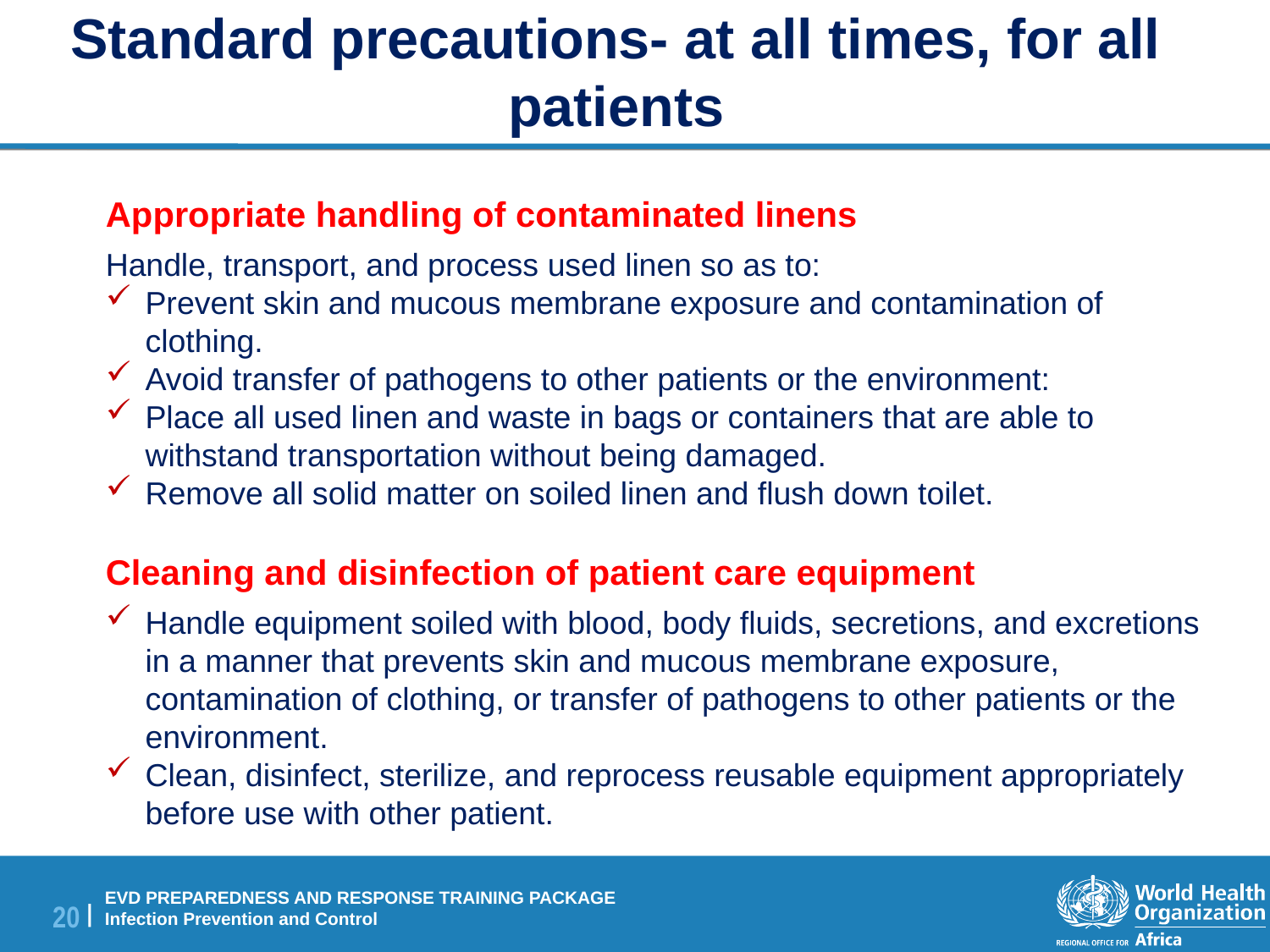

Standard precautions- at all times, for all patients
Appropriate handling of contaminated linens
Handle, transport, and process used linen so as to:
Prevent skin and mucous membrane exposure and contamination of clothing.
Avoid transfer of pathogens to other patients or the environment:
Place all used linen and waste in bags or containers that are able to withstand transportation without being damaged.
Remove all solid matter on soiled linen and flush down toilet.

Cleaning and disinfection of patient care equipment
Handle equipment soiled with blood, body fluids, secretions, and excretions in a manner that prevents skin and mucous membrane exposure, contamination of clothing, or transfer of pathogens to other patients or the environment.
Clean, disinfect, sterilize, and reprocess reusable equipment appropriately before use with other patient.